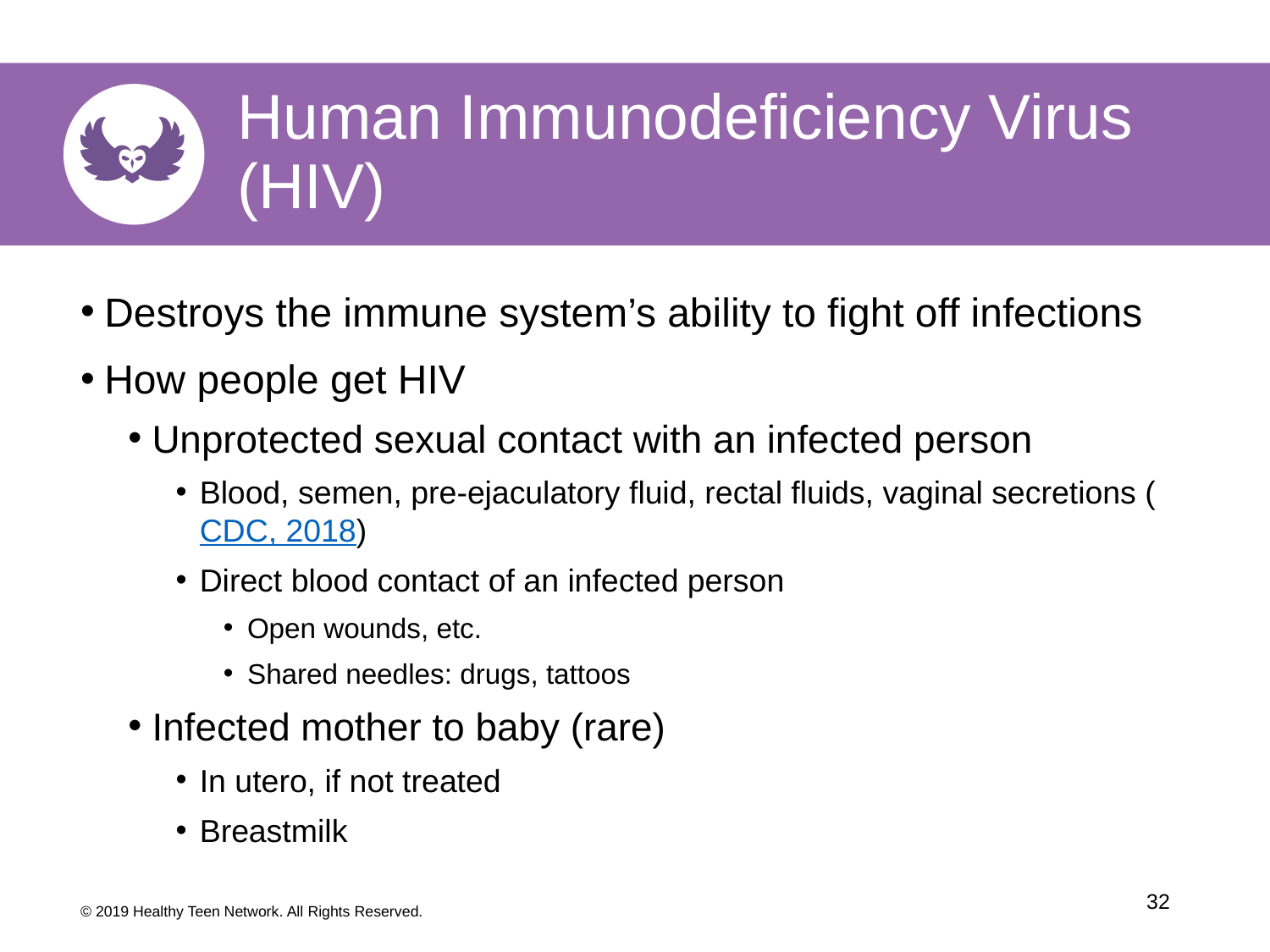

Human Immunodeficiency Virus (HIV)
Destroys the immune system’s ability to fight off infections
How people get HIV
Unprotected sexual contact with an infected person
Blood, semen, pre-ejaculatory fluid, rectal fluids, vaginal secretions (CDC, 2018)
Direct blood contact of an infected person
Open wounds, etc.
Shared needles: drugs, tattoos
Infected mother to baby (rare)
In utero, if not treated
Breastmilk